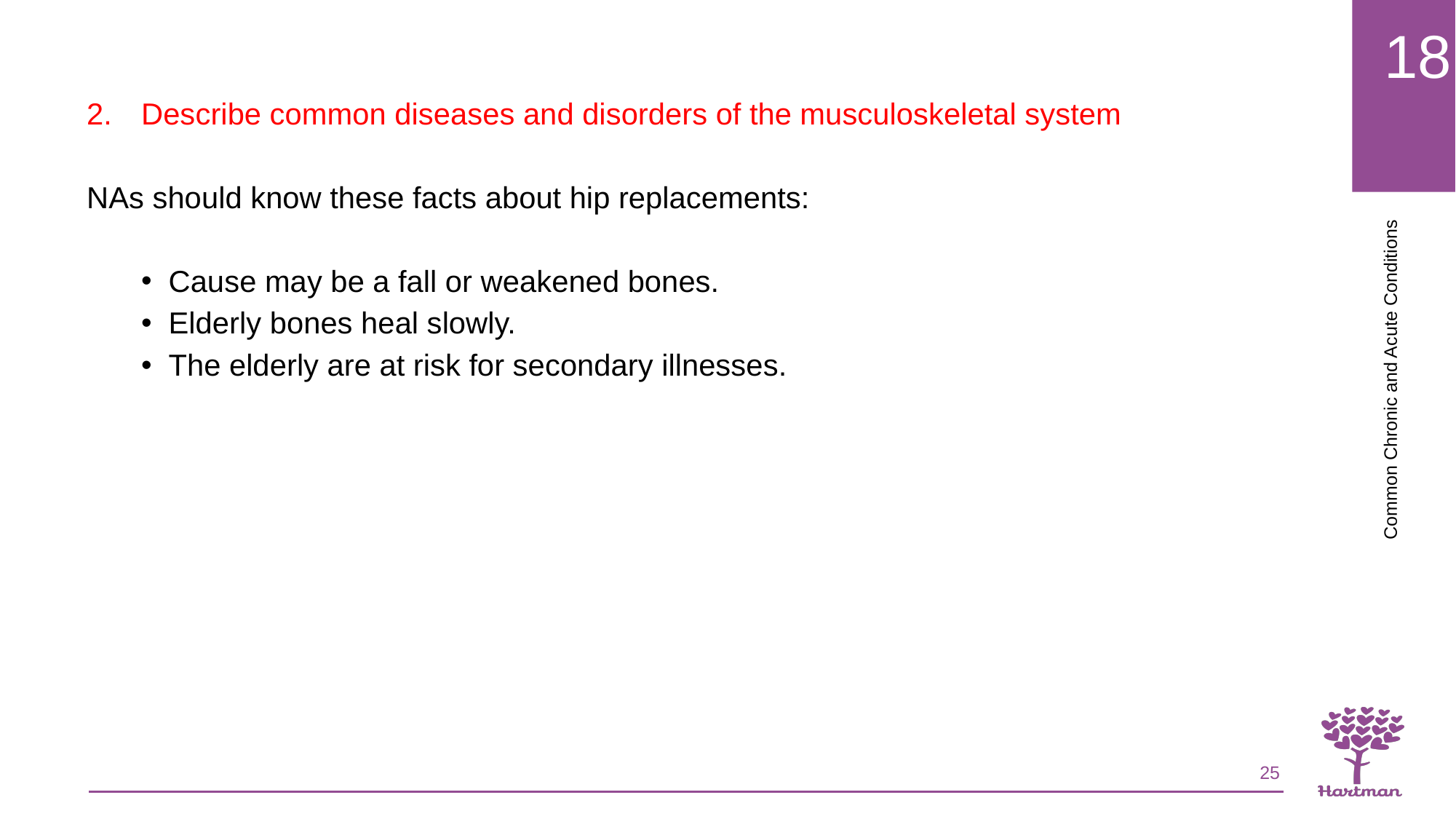

Describe common diseases and disorders of the musculoskeletal system

NAs should know these facts about hip replacements:

Cause may be a fall or weakened bones.
Elderly bones heal slowly.
The elderly are at risk for secondary illnesses.

25